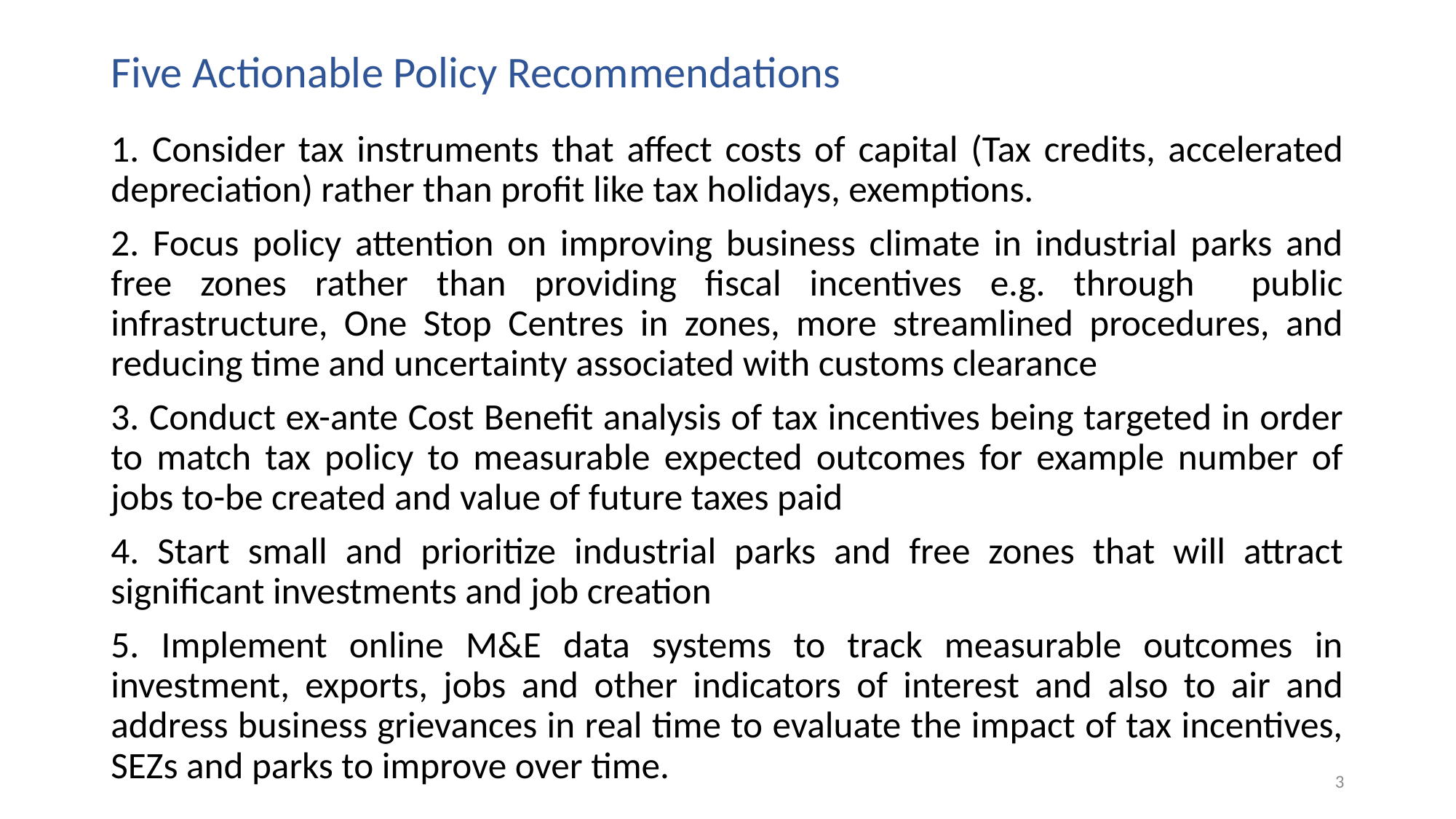

# Five Actionable Policy Recommendations
1. Consider tax instruments that affect costs of capital (Tax credits, accelerated depreciation) rather than profit like tax holidays, exemptions.
2. Focus policy attention on improving business climate in industrial parks and free zones rather than providing fiscal incentives e.g. through  public infrastructure, One Stop Centres in zones, more streamlined procedures, and reducing time and uncertainty associated with customs clearance
3. Conduct ex-ante Cost Benefit analysis of tax incentives being targeted in order to match tax policy to measurable expected outcomes for example number of jobs to-be created and value of future taxes paid
4. Start small and prioritize industrial parks and free zones that will attract significant investments and job creation
5. Implement online M&E data systems to track measurable outcomes in investment, exports, jobs and other indicators of interest and also to air and address business grievances in real time to evaluate the impact of tax incentives, SEZs and parks to improve over time.

3